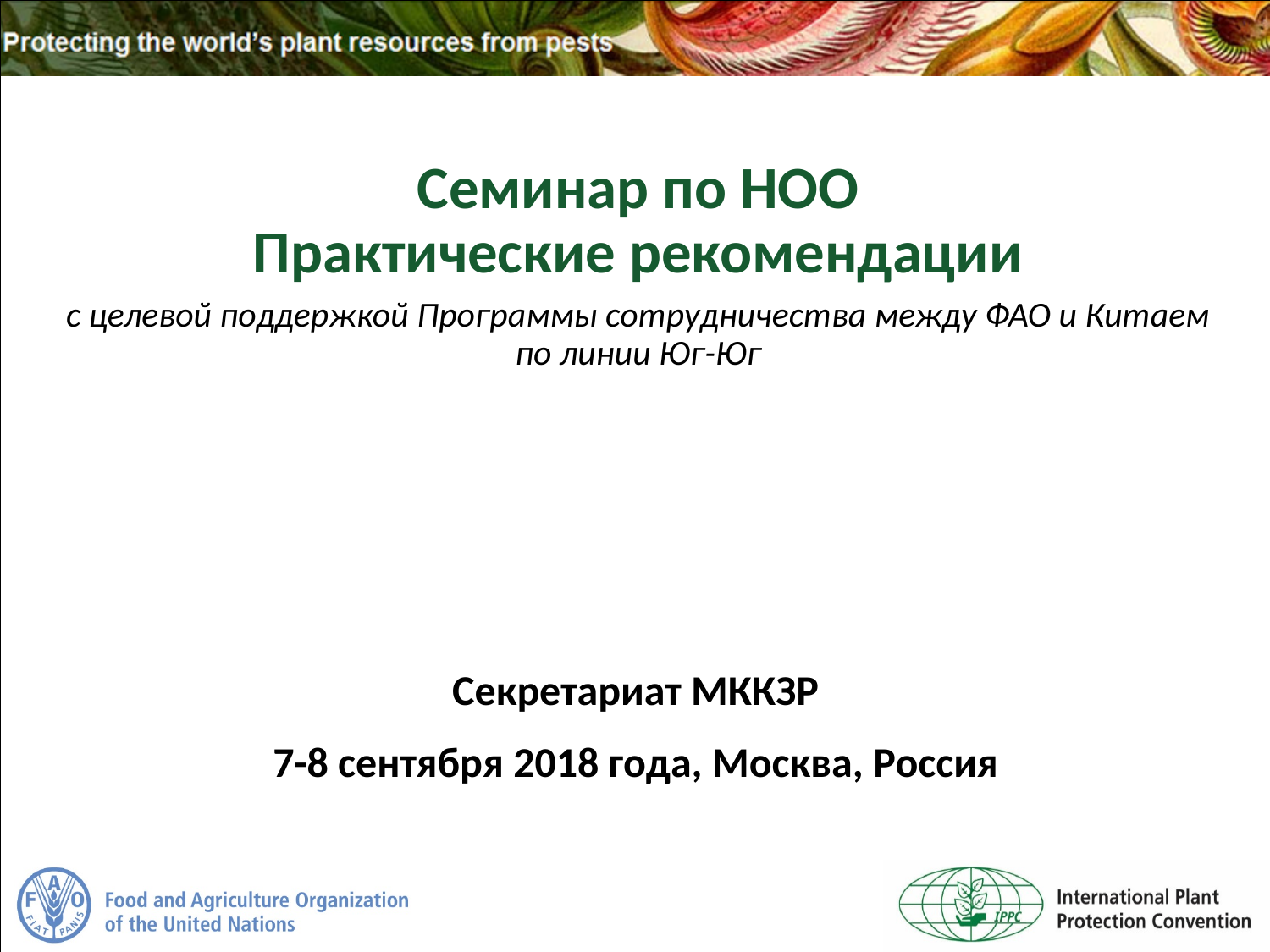

Семинар по НОО
Практические рекомендации
с целевой поддержкой Программы сотрудничества между ФАО и Китаем по линии Юг-Юг

Секретариат МККЗР
7-8 сентября 2018 года, Москва, Россия